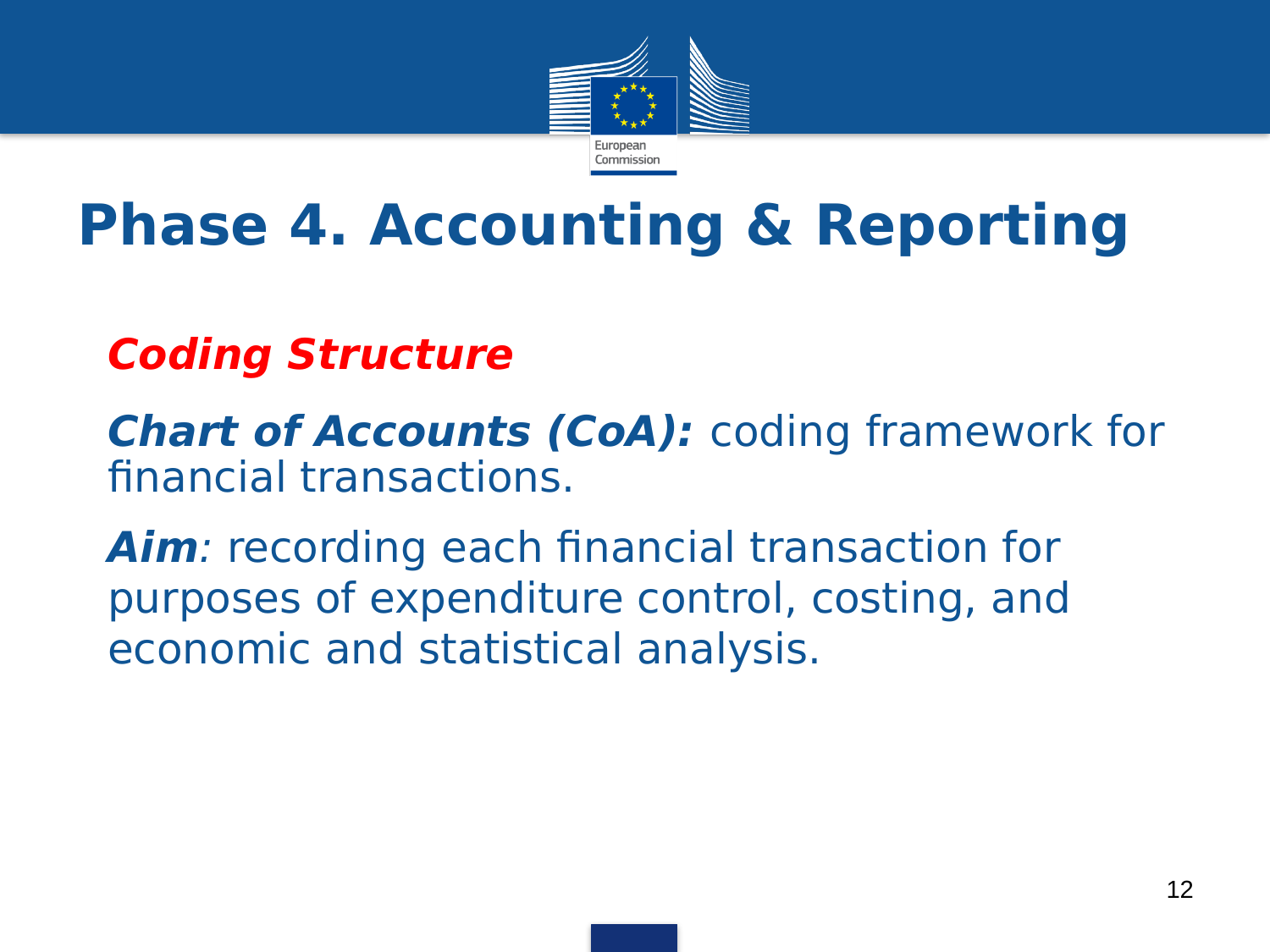

Phase 4. Accounting & Reporting
Coding Structure
Chart of Accounts (CoA): coding framework for financial transactions.
Aim: recording each financial transaction for purposes of expenditure control, costing, and economic and statistical analysis.

12